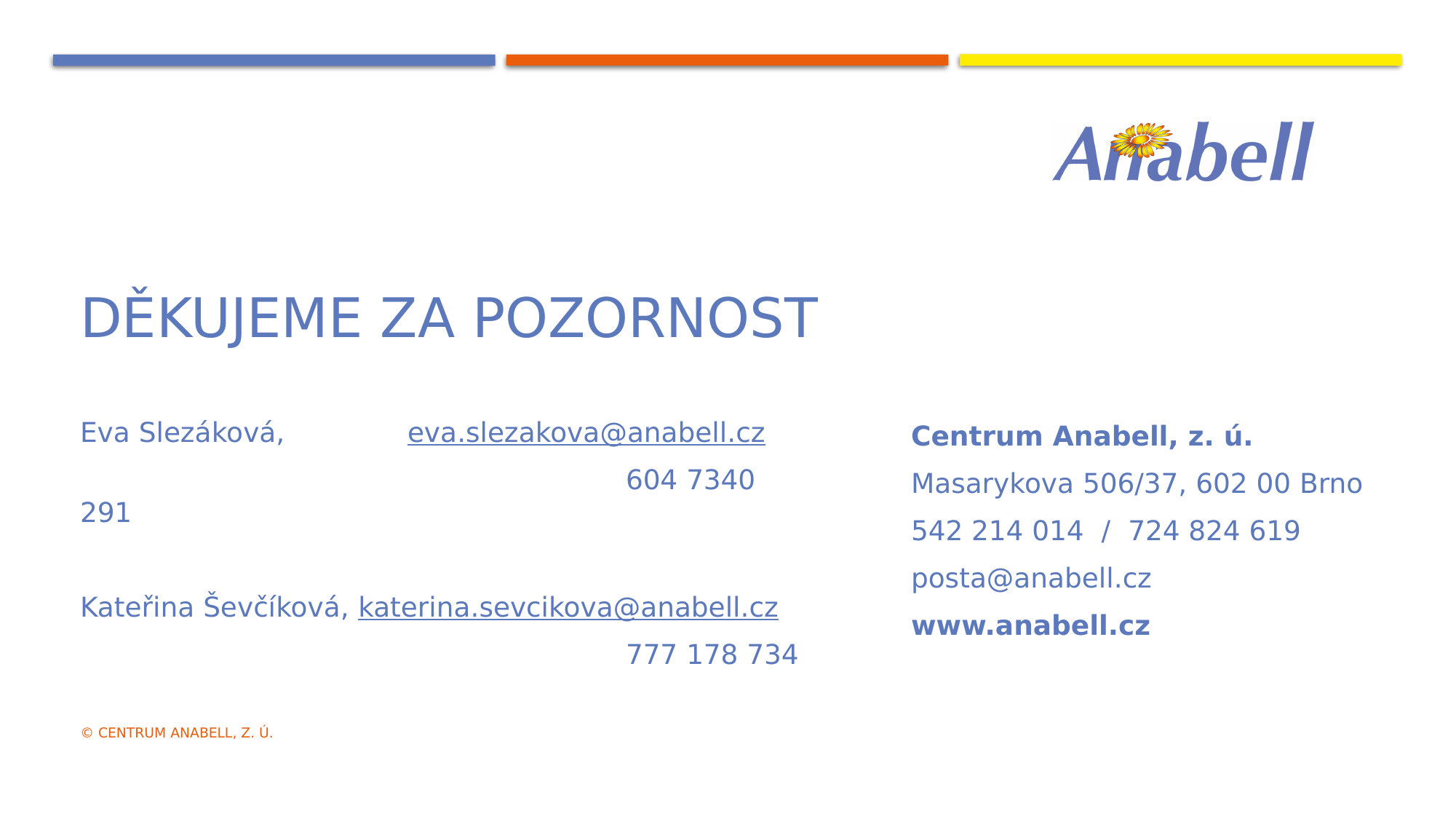

DěkujEME za pozornost
Eva Slezáková, 		eva.slezakova@anabell.cz
					604 7340 291

Kateřina Ševčíková, katerina.sevcikova@anabell.cz
					777 178 734

Centrum Anabell, z. ú.
Masarykova 506/37, 602 00 Brno
542 214 014  /  724 824 619
posta@anabell.cz
www.anabell.cz
© Centrum Anabell, z. ú.